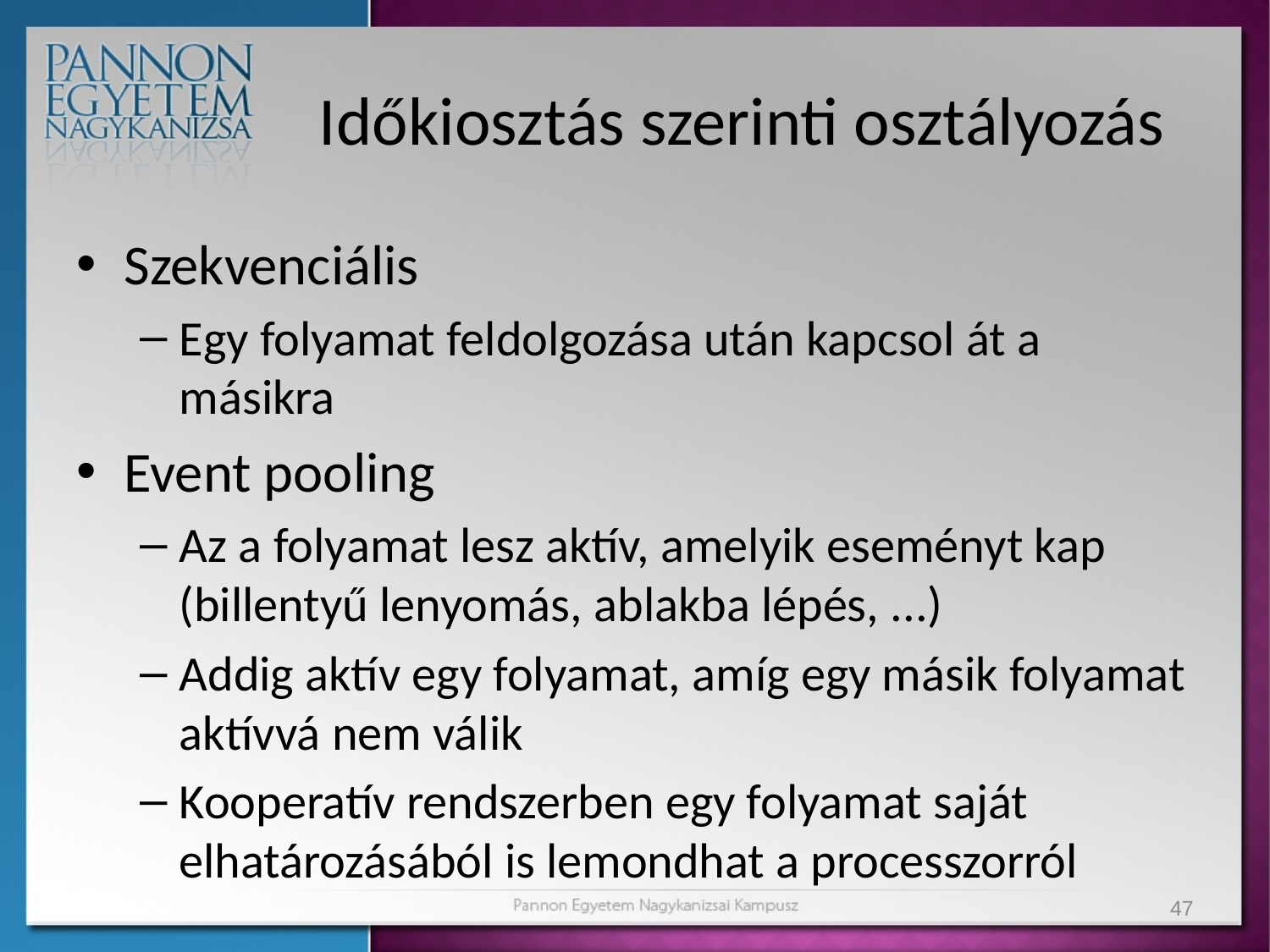

# Időkiosztás szerinti osztályozás
Szekvenciális
Egy folyamat feldolgozása után kapcsol át a másikra
Event pooling
Az a folyamat lesz aktív, amelyik eseményt kap (billentyű lenyomás, ablakba lépés, ...)
Addig aktív egy folyamat, amíg egy másik folyamat aktívvá nem válik
Kooperatív rendszerben egy folyamat saját elhatározásából is lemondhat a processzorról
47